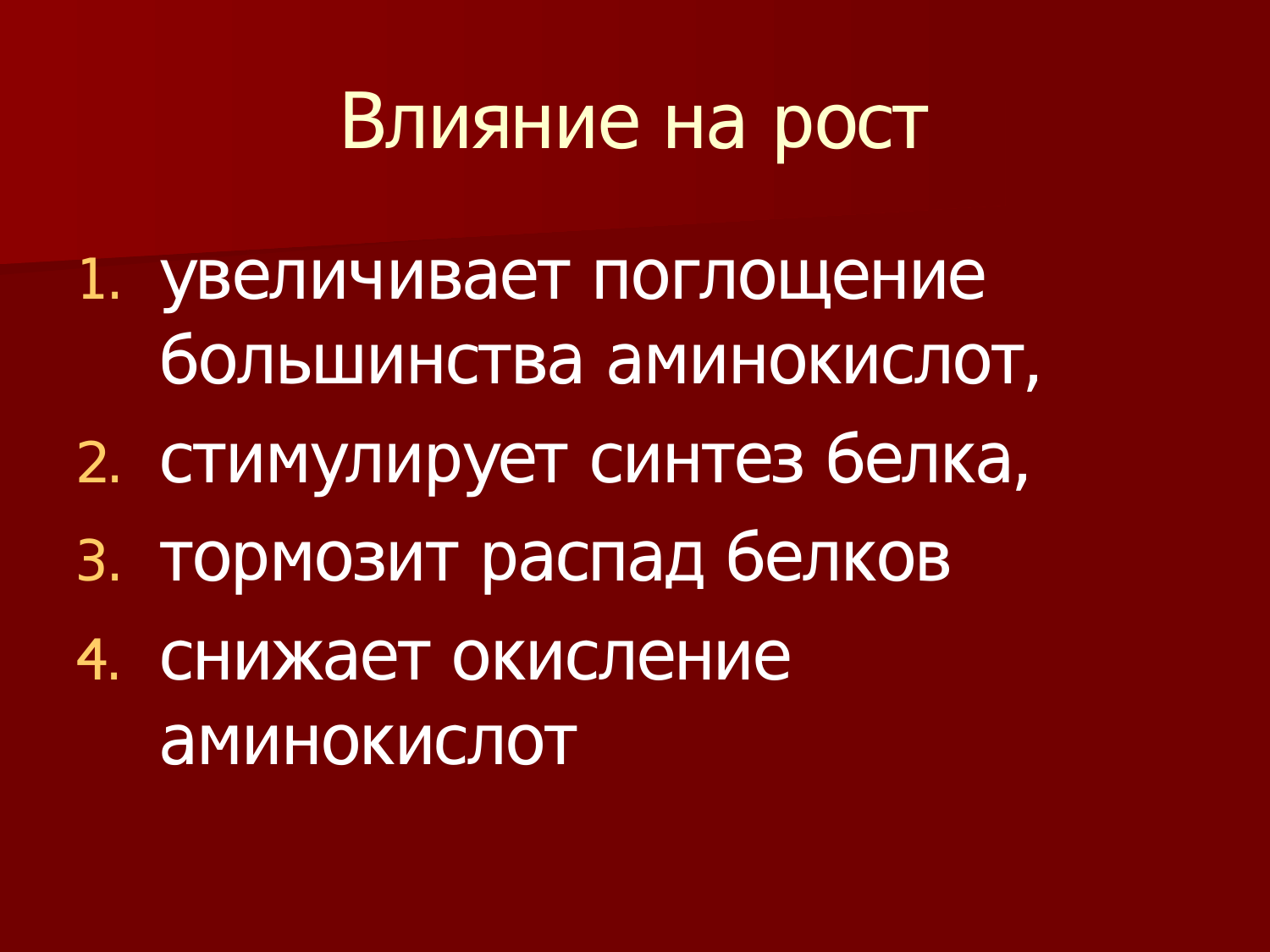

# Влияние на рост
увеличивает поглощение  большинства аминокислот,
стимулирует синтез белка,
тормозит распад белков
снижает окисление аминокислот